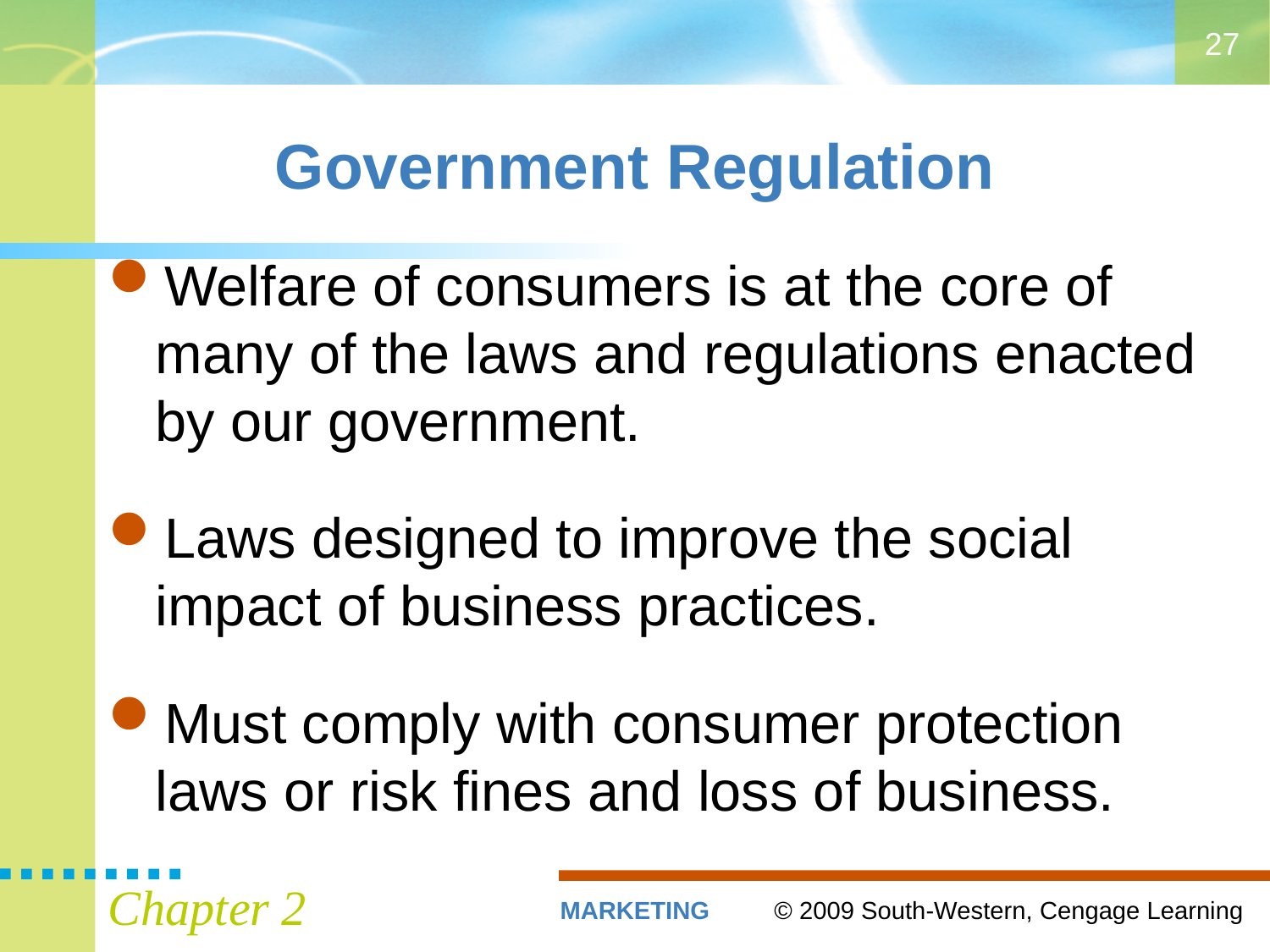

27
# Government Regulation
Welfare of consumers is at the core of many of the laws and regulations enacted by our government.
Laws designed to improve the social impact of business practices.
Must comply with consumer protection laws or risk fines and loss of business.
Chapter 2